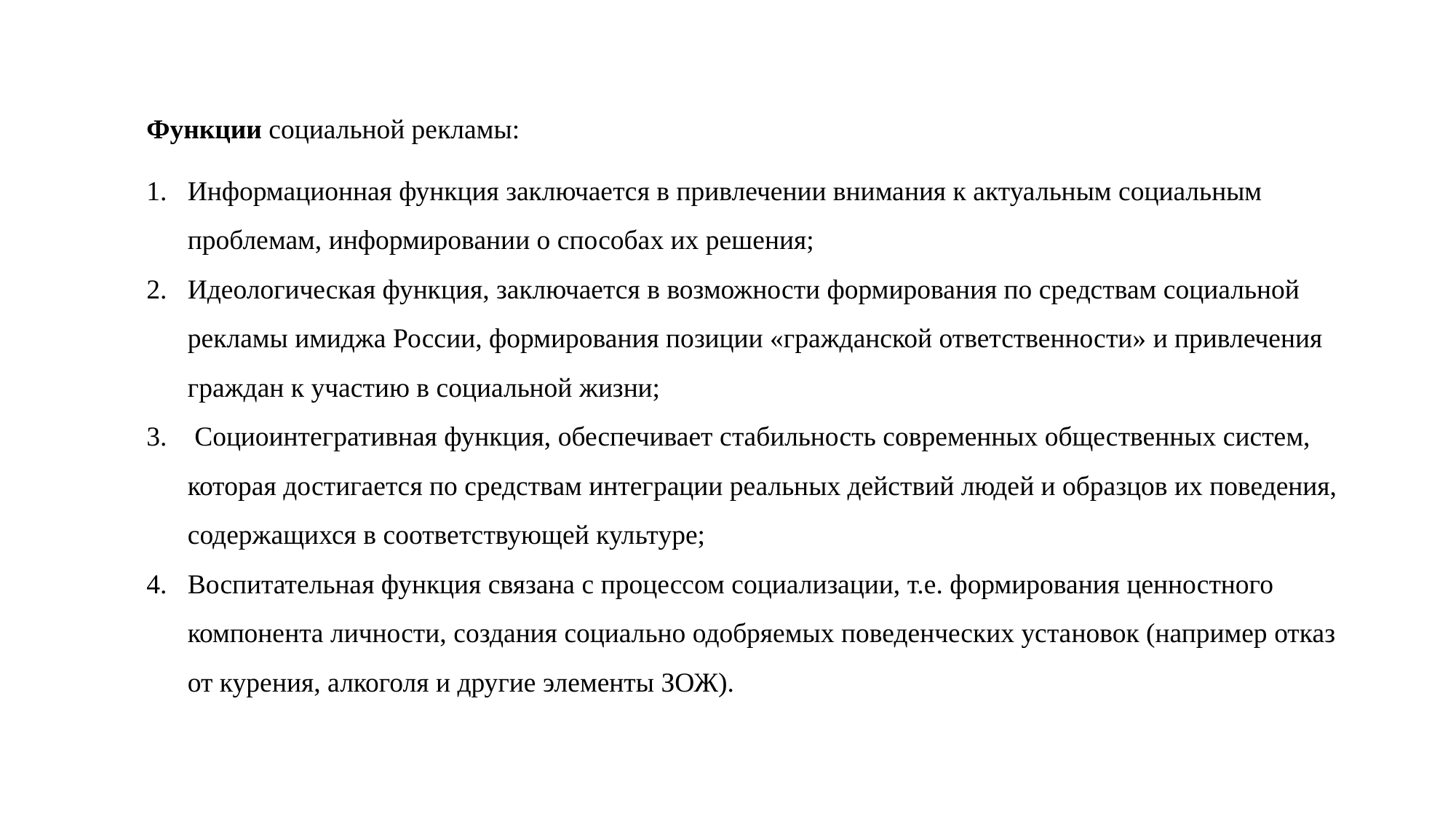

Функции социальной рекламы:
Информационная функция заключается в привлечении внимания к актуальным социальным проблемам, информировании о способах их решения;
Идеологическая функция, заключается в возможности формирования по средствам социальной рекламы имиджа России, формирования позиции «гражданской ответственности» и привлечения граждан к участию в социальной жизни;
 Социоинтегративная функция, обеспечивает стабильность современных общественных систем, которая достигается по средствам интеграции реальных действий людей и образцов их поведения, содержащихся в соответствующей культуре;
Воспитательная функция связана с процессом социализации, т.е. формирования ценностного компонента личности, создания социально одобряемых поведенческих установок (например отказ от курения, алкоголя и другие элементы ЗОЖ).